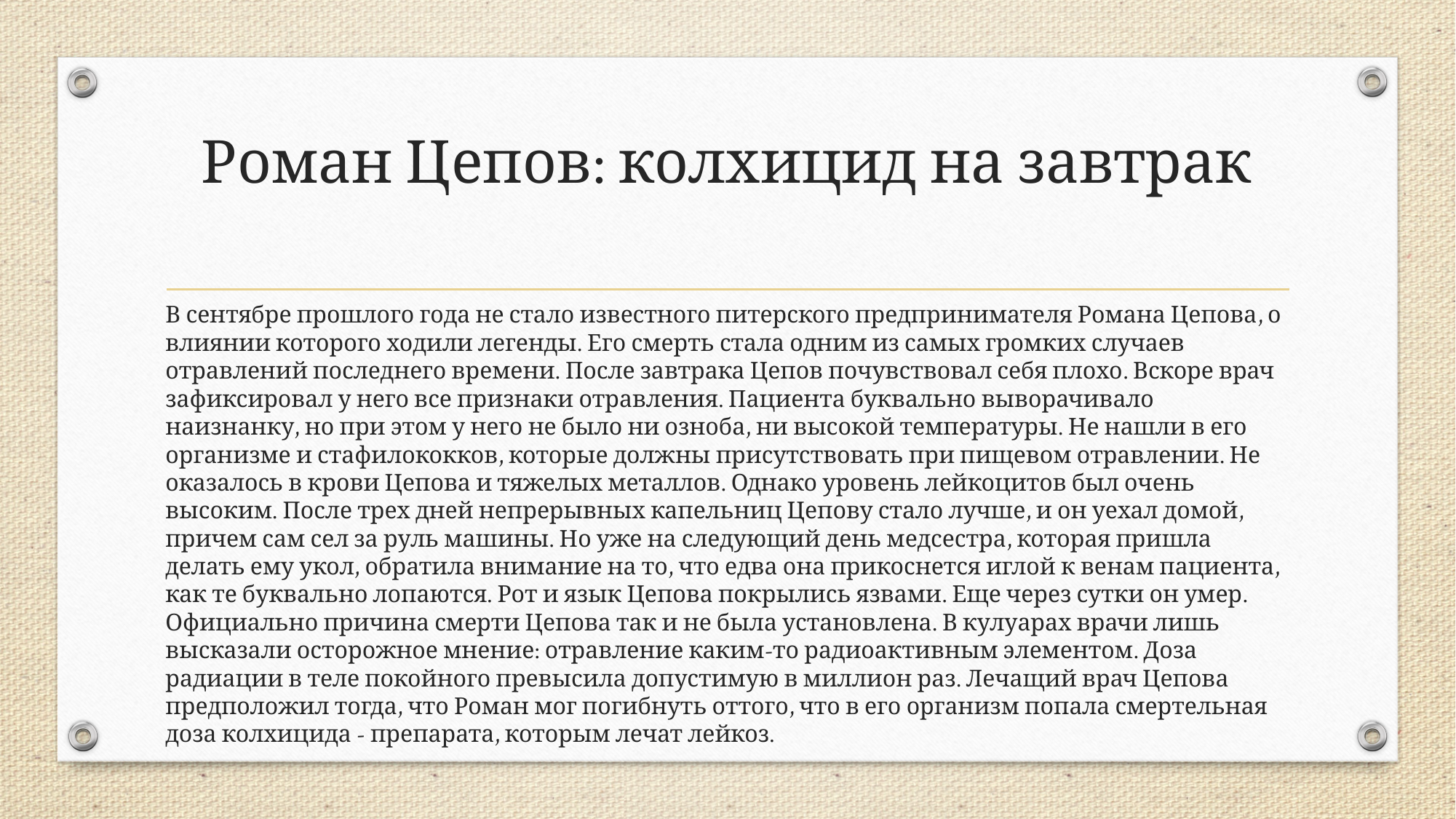

# Роман Цепов: колхицид на завтрак
В сентябре прошлого года не стало известного питерского предпринимателя Романа Цепова, о влиянии которого ходили легенды. Его смерть стала одним из самых громких случаев отравлений последнего времени. После завтрака Цепов почувствовал себя плохо. Вскоре врач зафиксировал у него все признаки отравления. Пациента буквально выворачивало наизнанку, но при этом у него не было ни озноба, ни высокой температуры. Не нашли в его организме и стафилококков, которые должны присутствовать при пищевом отравлении. Не оказалось в крови Цепова и тяжелых металлов. Однако уровень лейкоцитов был очень высоким. После трех дней непрерывных капельниц Цепову стало лучше, и он уехал домой, причем сам сел за руль машины. Но уже на следующий день медсестра, которая пришла делать ему укол, обратила внимание на то, что едва она прикоснется иглой к венам пациента, как те буквально лопаются. Рот и язык Цепова покрылись язвами. Еще через сутки он умер. Официально причина смерти Цепова так и не была установлена. В кулуарах врачи лишь высказали осторожное мнение: отравление каким-то радиоактивным элементом. Доза радиации в теле покойного превысила допустимую в миллион раз. Лечащий врач Цепова предположил тогда, что Роман мог погибнуть оттого, что в его организм попала смертельная доза колхицида - препарата, которым лечат лейкоз.